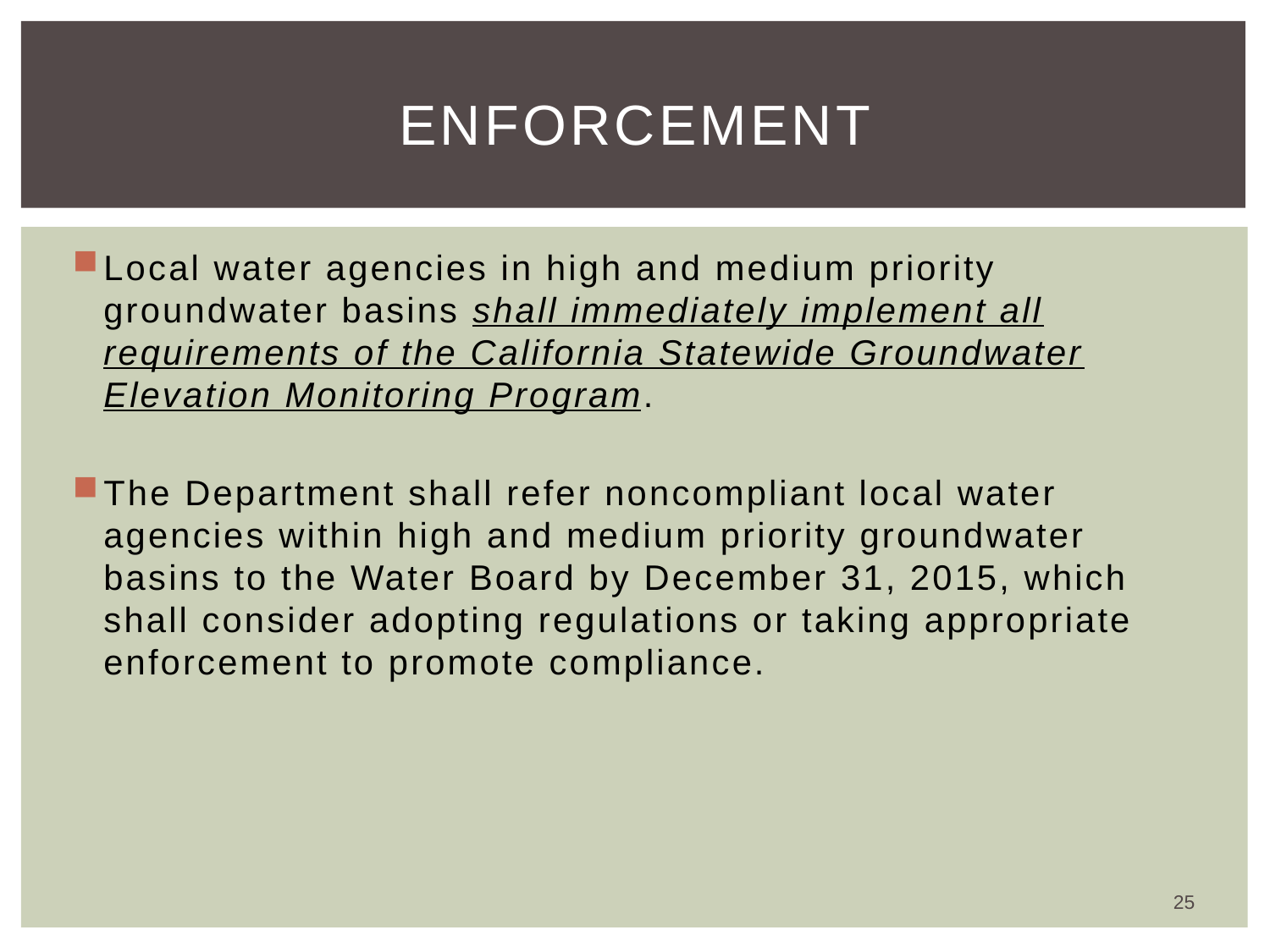

# Enforcement
Local water agencies in high and medium priority groundwater basins shall immediately implement all requirements of the California Statewide Groundwater Elevation Monitoring Program.

The Department shall refer noncompliant local water agencies within high and medium priority groundwater basins to the Water Board by December 31, 2015, which shall consider adopting regulations or taking appropriate enforcement to promote compliance.

25